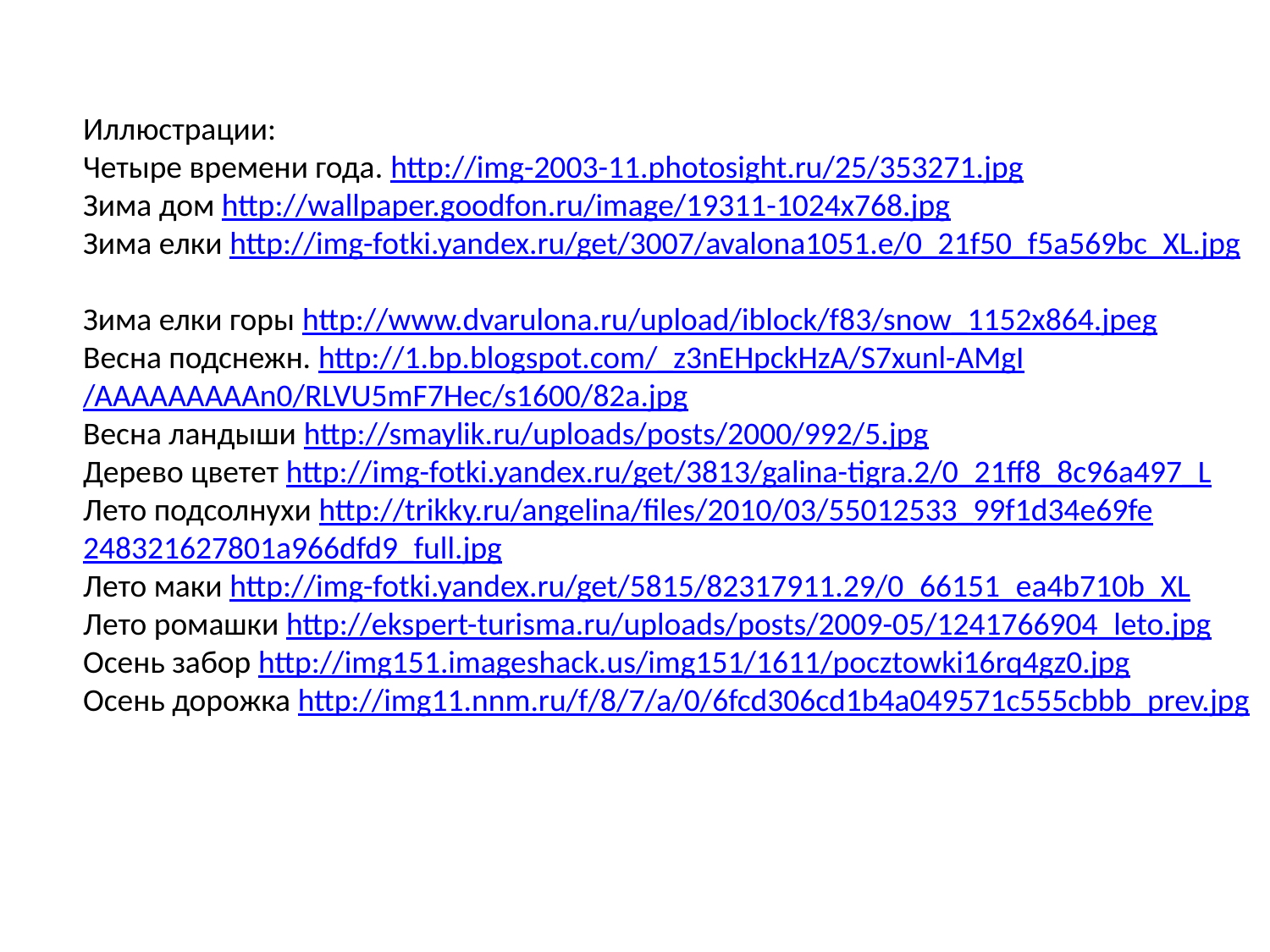

Иллюстрации:
Четыре времени года. http://img-2003-11.photosight.ru/25/353271.jpg
Зима дом http://wallpaper.goodfon.ru/image/19311-1024x768.jpg
Зима елки http://img-fotki.yandex.ru/get/3007/avalona1051.e/0_21f50_f5a569bc_XL.jpg

Зима елки горы http://www.dvarulona.ru/upload/iblock/f83/snow_1152x864.jpeg
Весна подснежн. http://1.bp.blogspot.com/_z3nEHpckHzA/S7xunl-AMgI
/AAAAAAAAAn0/RLVU5mF7Hec/s1600/82a.jpg
Весна ландыши http://smaylik.ru/uploads/posts/2000/992/5.jpg
Дерево цветет http://img-fotki.yandex.ru/get/3813/galina-tigra.2/0_21ff8_8c96a497_L
Лето подсолнухи http://trikky.ru/angelina/files/2010/03/55012533_99f1d34e69fe
248321627801a966dfd9_full.jpg
Лето маки http://img-fotki.yandex.ru/get/5815/82317911.29/0_66151_ea4b710b_XL
Лето ромашки http://ekspert-turisma.ru/uploads/posts/2009-05/1241766904_leto.jpg
Осень забор http://img151.imageshack.us/img151/1611/pocztowki16rq4gz0.jpg
Осень дорожка http://img11.nnm.ru/f/8/7/a/0/6fcd306cd1b4a049571c555cbbb_prev.jpg